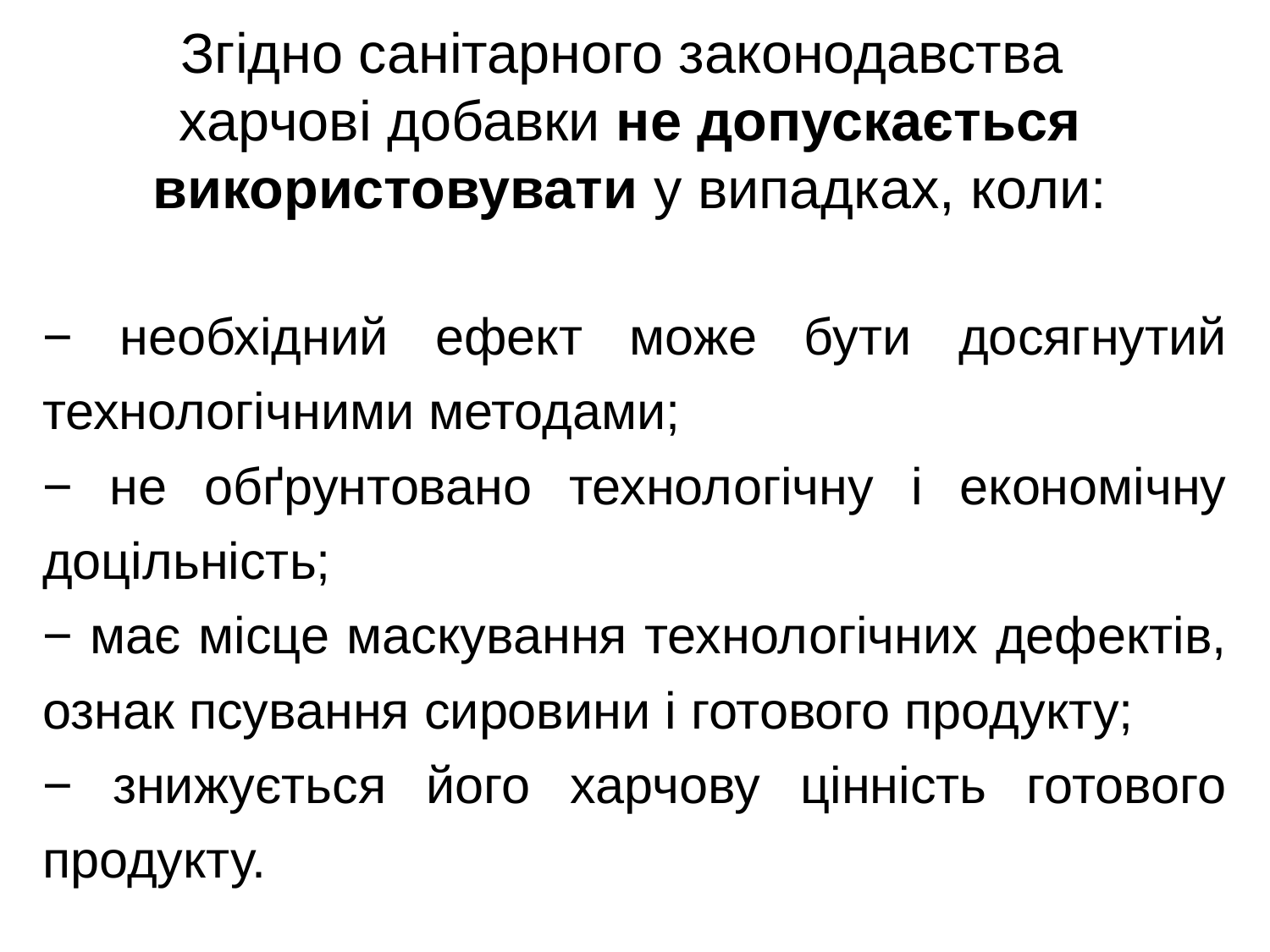

# Згідно санітарного законодавства харчові добавки не допускається використовувати у випадках, коли:

− необхідний ефект може бути досягнутий технологічними методами;
− не обґрунтовано технологічну і економічну доцільність;
− має місце маскування технологічних дефектів, ознак псування сировини і готового продукту;
− знижується його харчову цінність готового продукту.